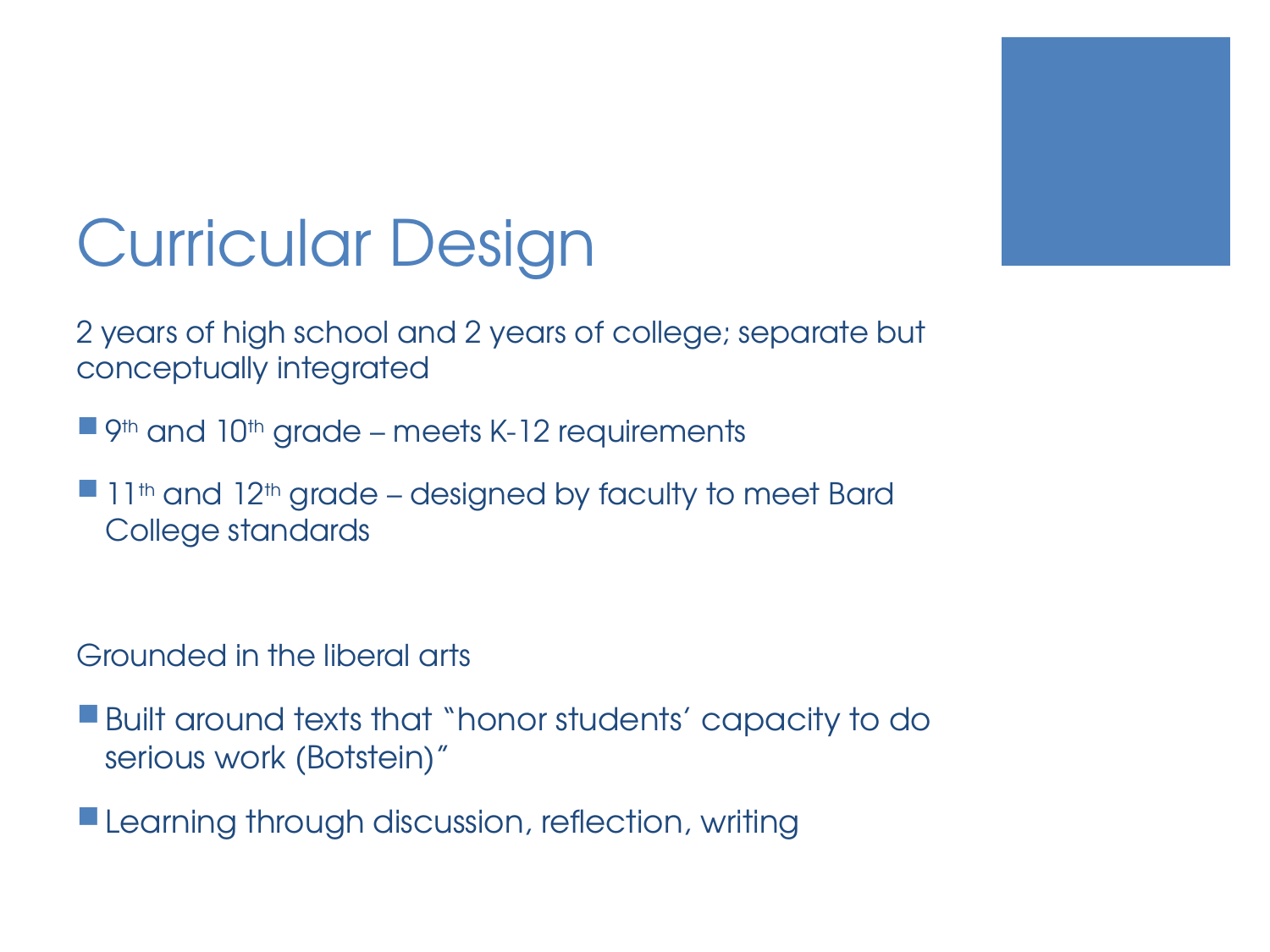

# Curricular Design
2 years of high school and 2 years of college; separate but conceptually integrated
9th and 10th grade – meets K-12 requirements
11th and 12th grade – designed by faculty to meet Bard College standards

Grounded in the liberal arts
Built around texts that “honor students’ capacity to do serious work (Botstein)”
Learning through discussion, reflection, writing